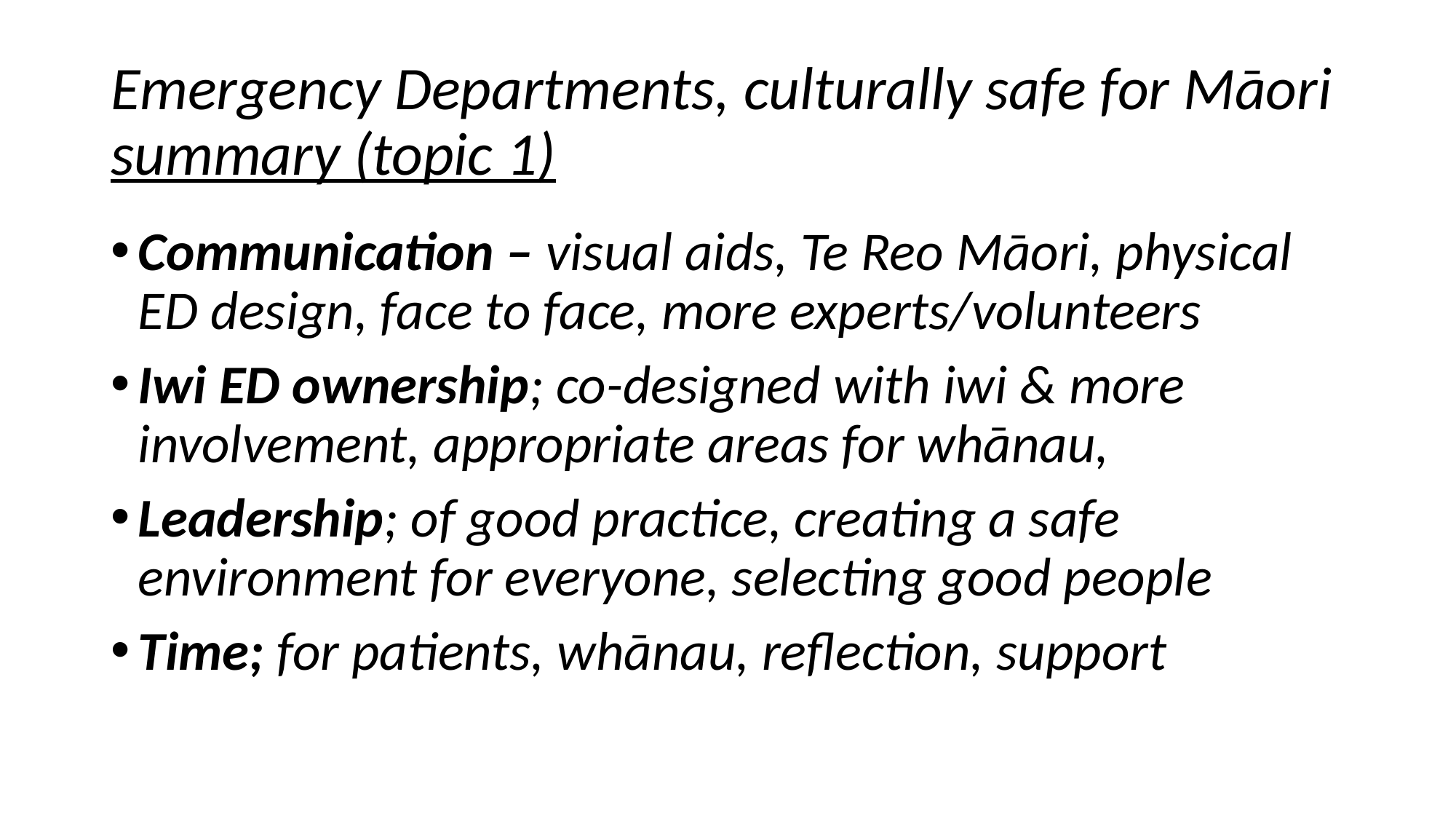

# Emergency Departments, culturally safe for Māori summary (topic 1)
Communication – visual aids, Te Reo Māori, physical ED design, face to face, more experts/volunteers
Iwi ED ownership; co-designed with iwi & more  involvement, appropriate areas for whānau,
Leadership; of good practice, creating a safe environment for everyone, selecting good people
Time; for patients, whānau, reflection, support